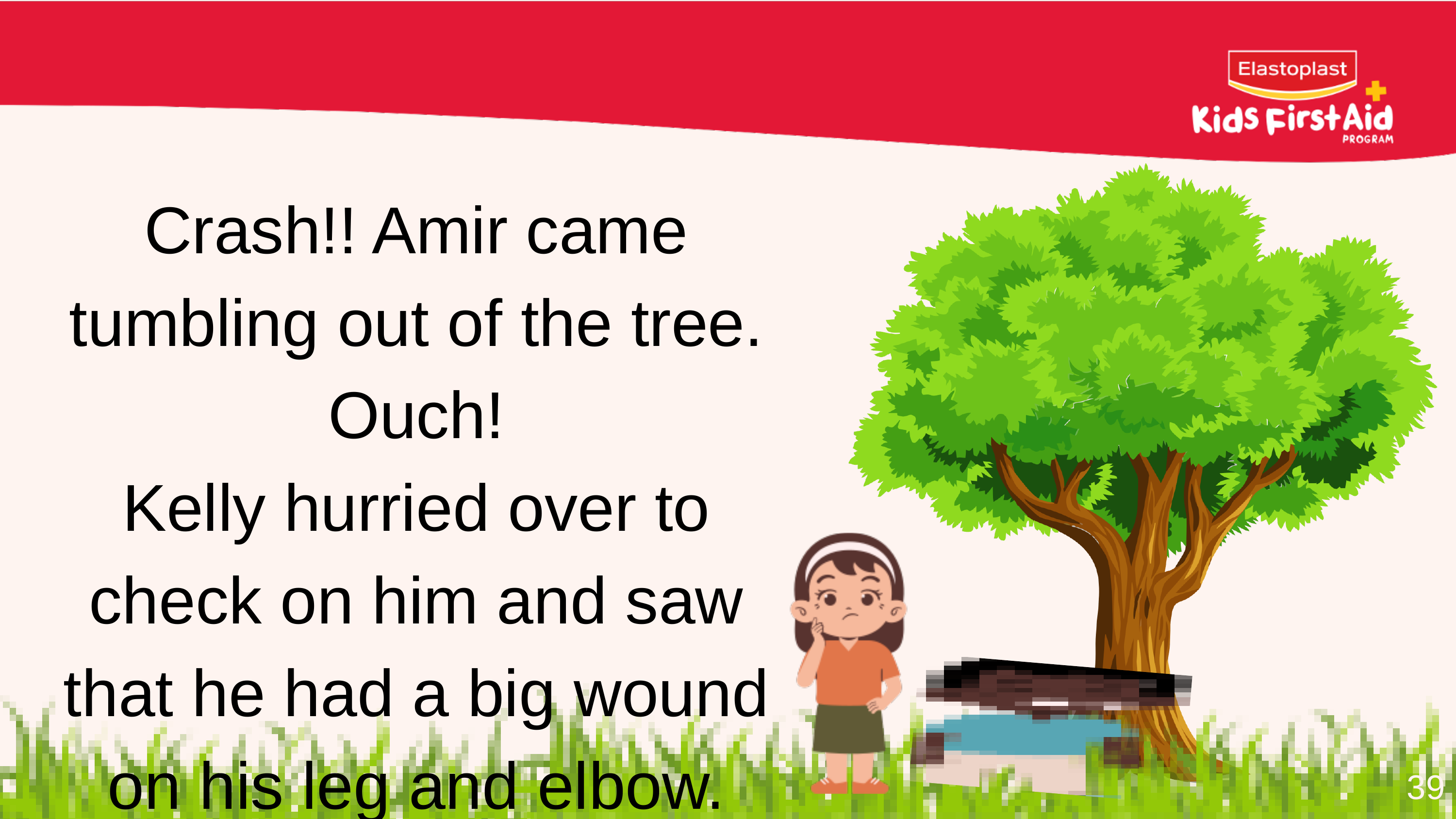

Crash!! Amir came tumbling out of the tree. Ouch!
Kelly hurried over to check on him and saw that he had a big wound on his leg and elbow.

39